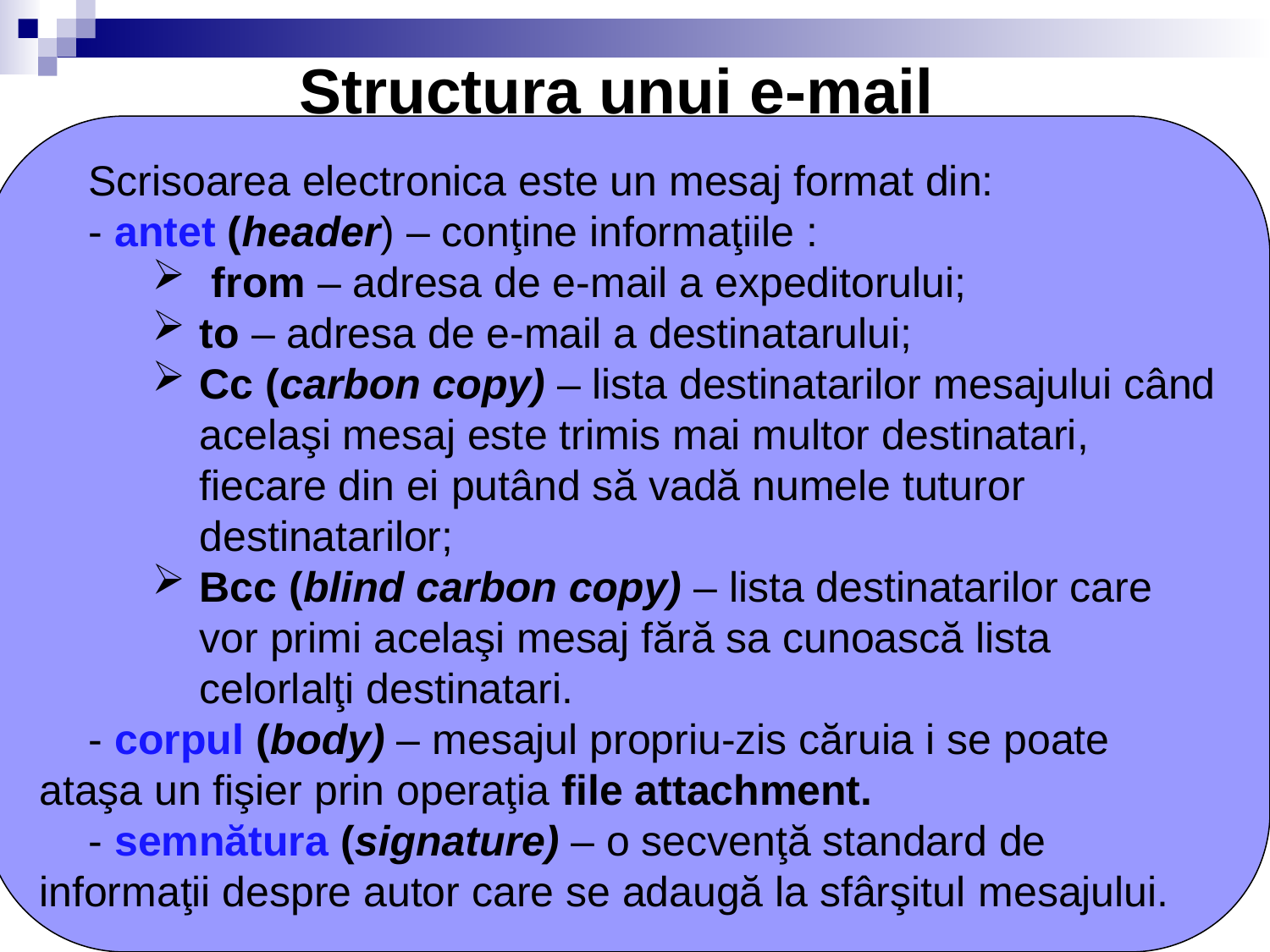

# Structura unui e-mail
Scrisoarea electronica este un mesaj format din:
- antet (header) – conţine informaţiile :
 from – adresa de e-mail a expeditorului;
to – adresa de e-mail a destinatarului;
Cc (carbon copy) – lista destinatarilor mesajului când acelaşi mesaj este trimis mai multor destinatari, fiecare din ei putând să vadă numele tuturor destinatarilor;
Bcc (blind carbon copy) – lista destinatarilor care vor primi acelaşi mesaj fără sa cunoască lista celorlalţi destinatari.
- corpul (body) – mesajul propriu-zis căruia i se poate ataşa un fişier prin operaţia file attachment.
- semnătura (signature) – o secvenţă standard de informaţii despre autor care se adaugă la sfârşitul mesajului.